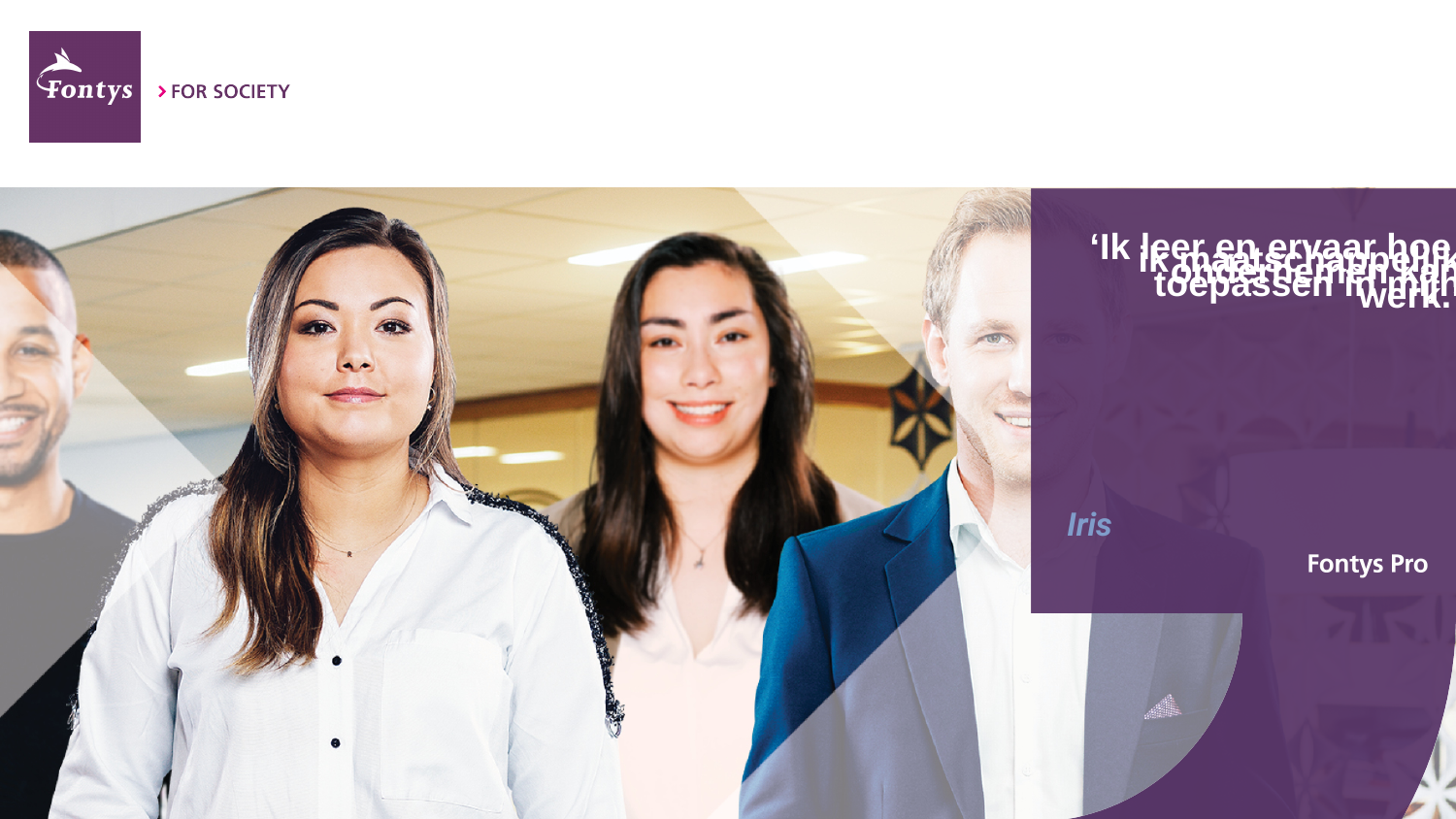

‘Ik leer en ervaar hoe
ik maatschappelijk ondernemen kan toepassen in mijn werk.’

Iris